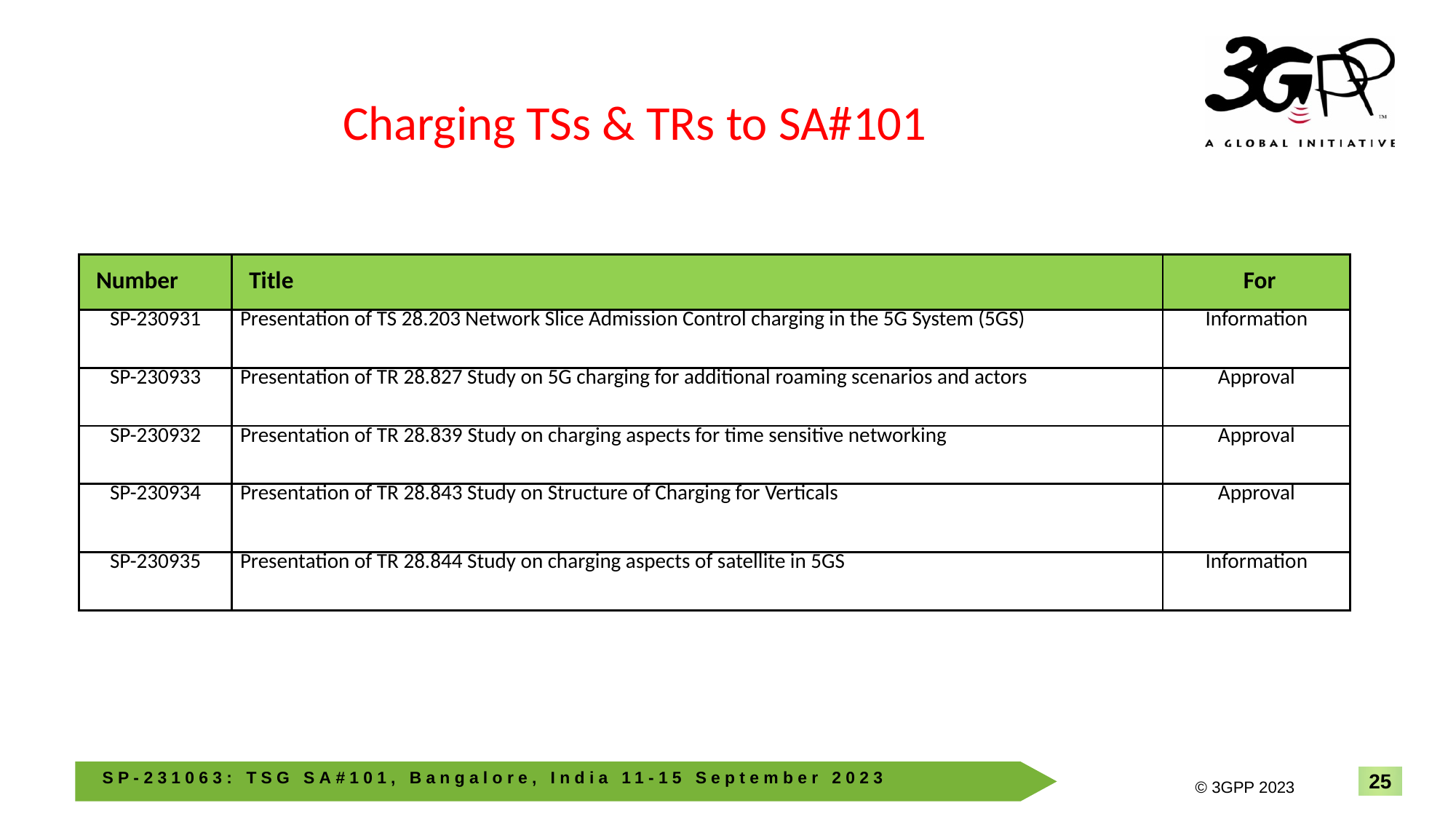

Charging TSs & TRs to SA#101
| Number | Title | For |
| --- | --- | --- |
| SP-230931 | Presentation of TS 28.203 Network Slice Admission Control charging in the 5G System (5GS) | Information |
| SP-230933 | Presentation of TR 28.827 Study on 5G charging for additional roaming scenarios and actors | Approval |
| SP-230932 | Presentation of TR 28.839 Study on charging aspects for time sensitive networking | Approval |
| SP-230934 | Presentation of TR 28.843 Study on Structure of Charging for Verticals | Approval |
| SP-230935 | Presentation of TR 28.844 Study on charging aspects of satellite in 5GS | Information |